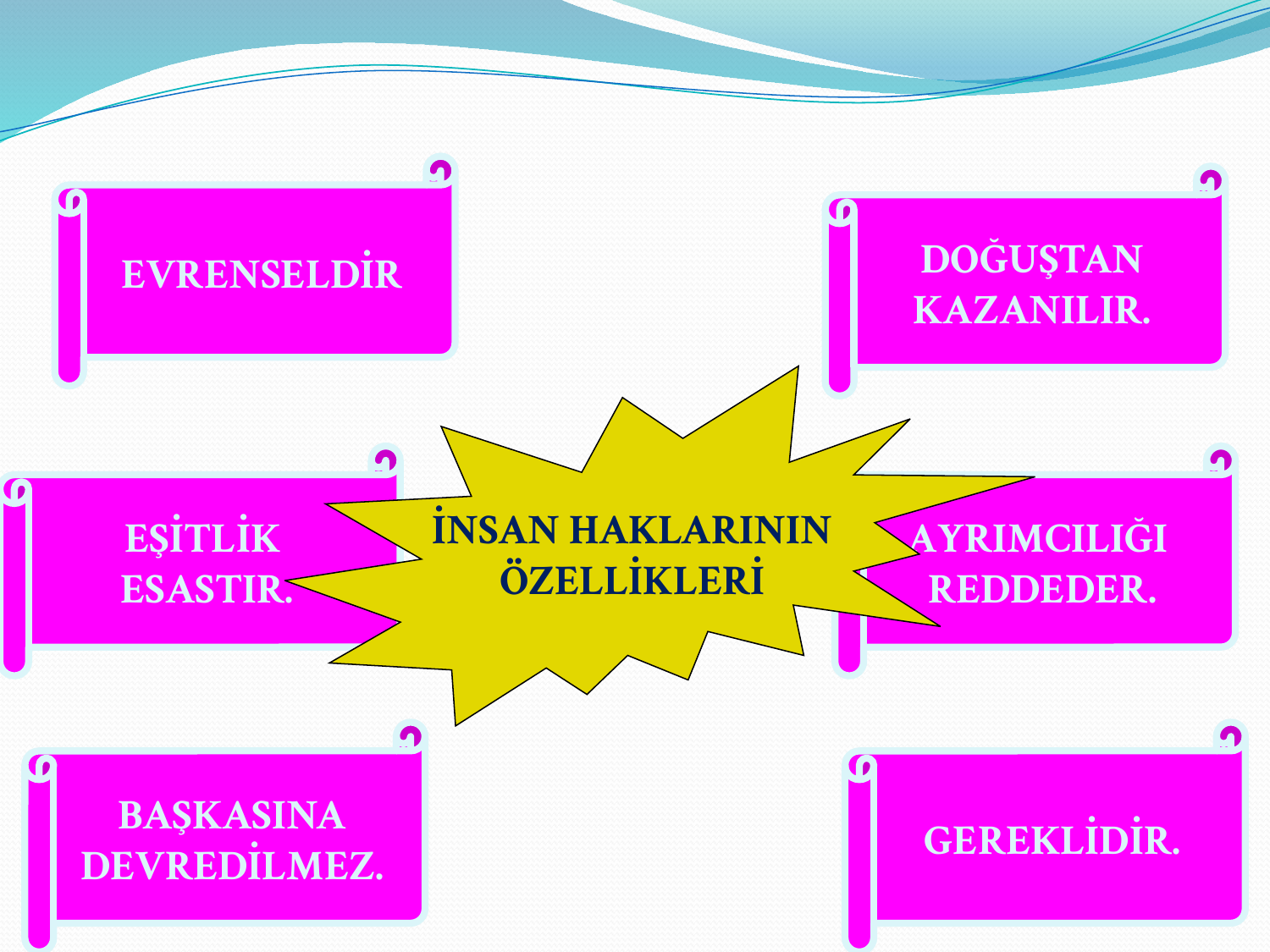

#
EVRENSELDİR
DOĞUŞTAN
KAZANILIR.
İNSAN HAKLARININ
ÖZELLİKLERİ
EŞİTLİK
ESASTIR.
AYRIMCILIĞI
REDDEDER.
BAŞKASINA
DEVREDİLMEZ.
GEREKLİDİR.